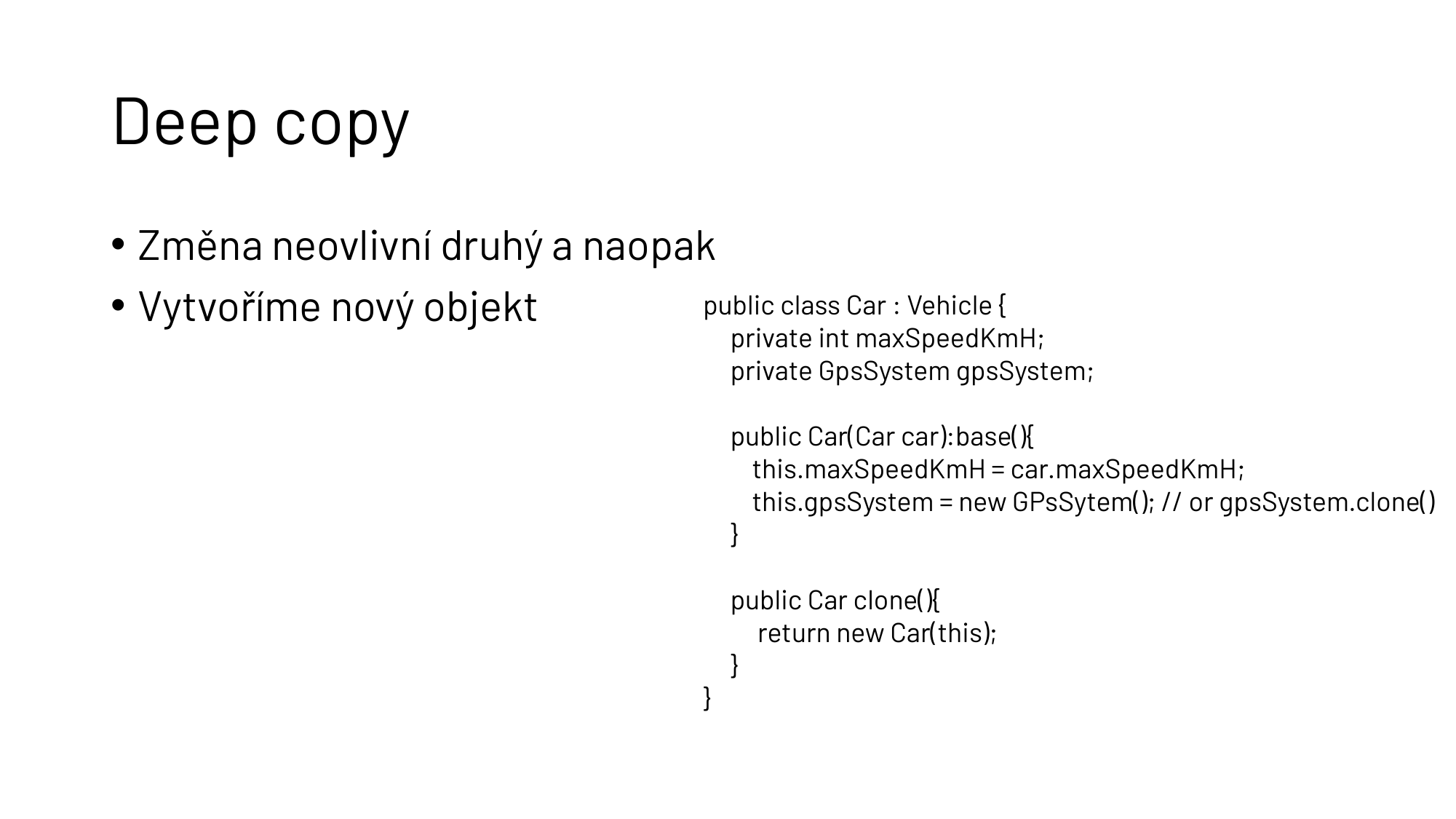

# Deep copy
Změna neovlivní druhý a naopak
Vytvoříme nový objekt

public class Car : Vehicle {
     private int maxSpeedKmH;
     private GpsSystem gpsSystem;

     public Car(Car car):base(){
         this.maxSpeedKmH = car.maxSpeedKmH;
         this.gpsSystem = new GPsSytem(); // or gpsSystem.clone()
     }
     public Car clone(){
          return new Car(this);
     }
}